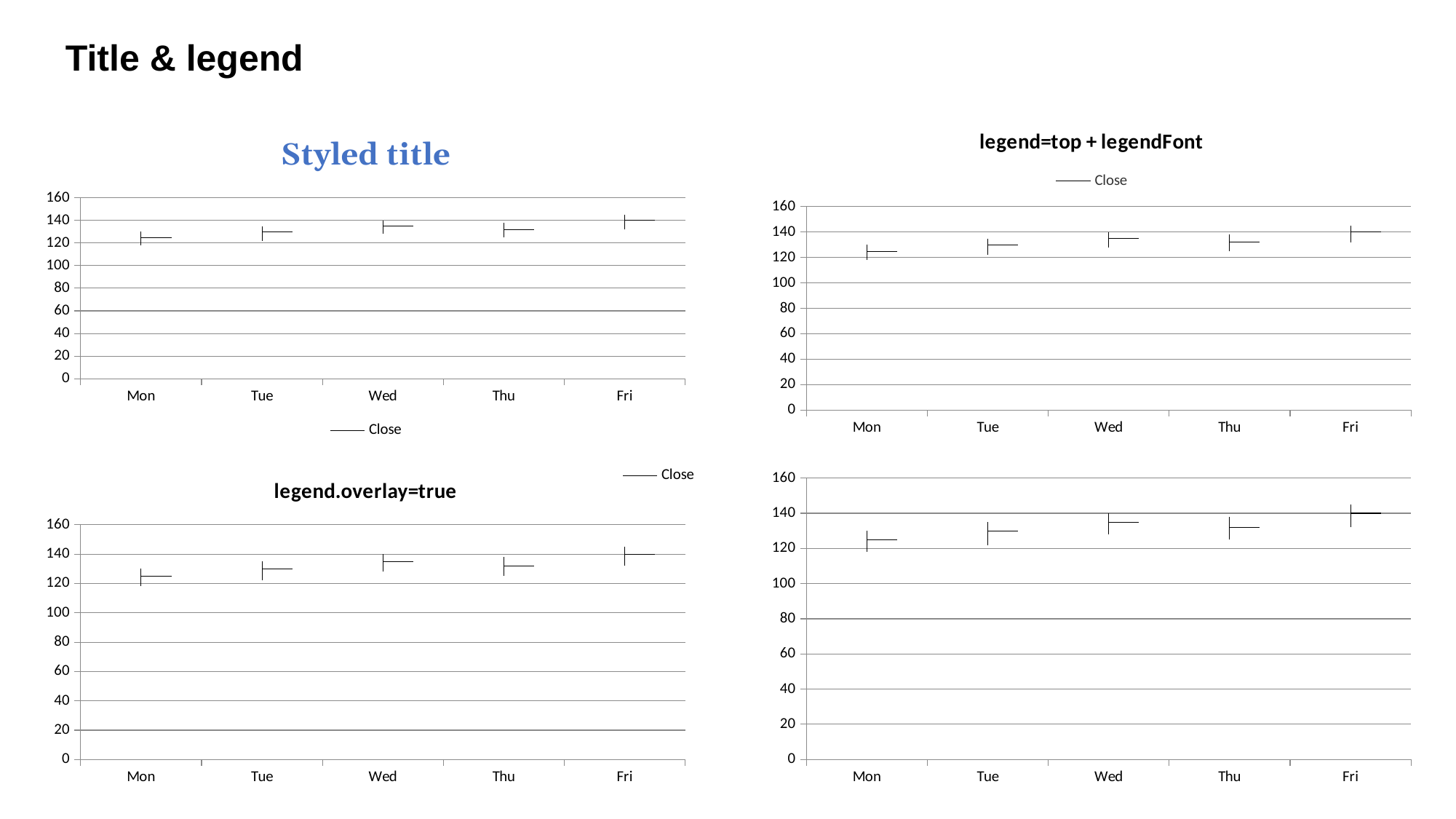

Title & legend

[unsupported chart]

[unsupported chart]

[unsupported chart]

[unsupported chart]